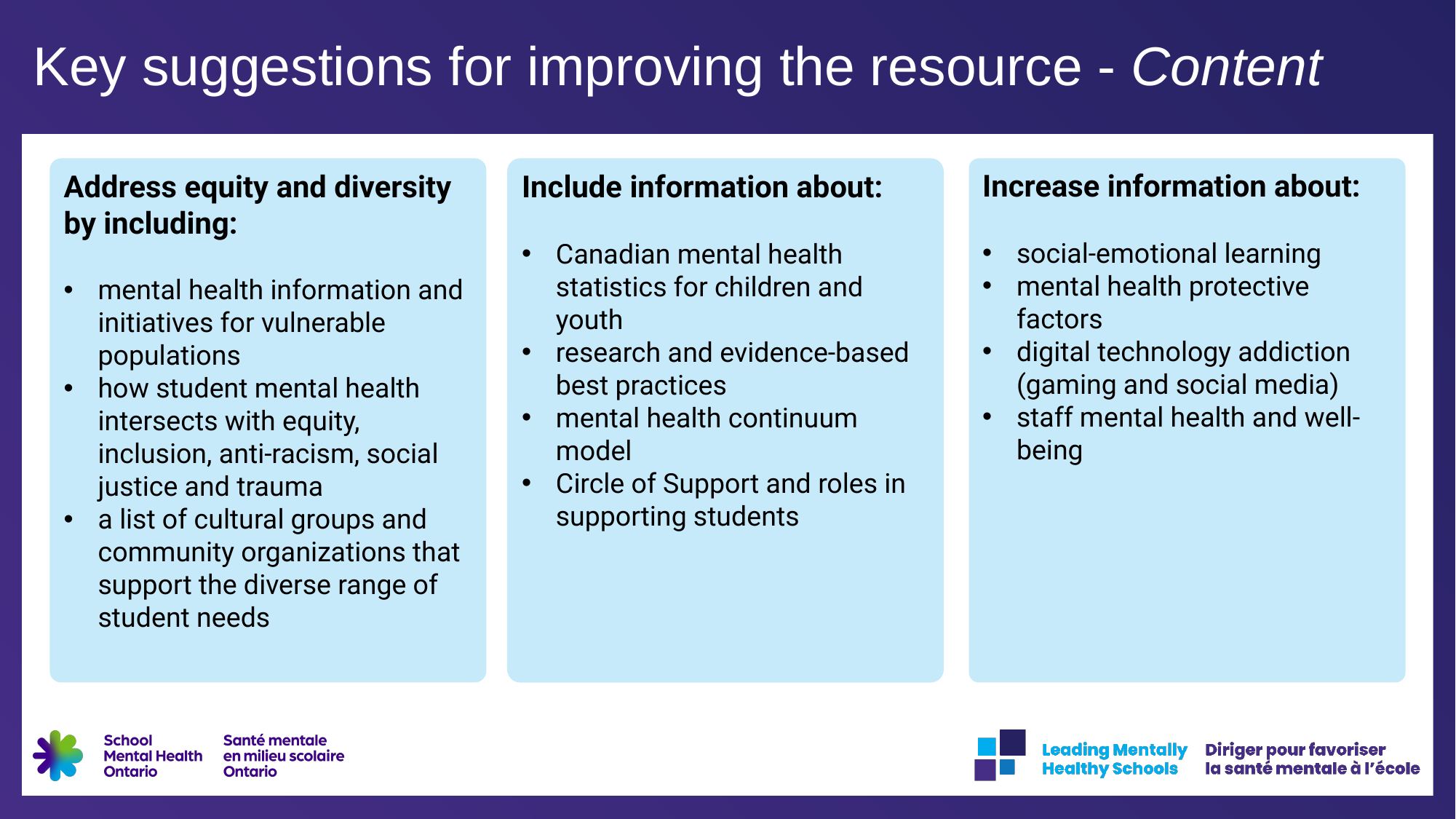

# Key suggestions for improving the resource - Content
Address equity and diversity by including:

mental health information and initiatives for vulnerable populations
how student mental health intersects with equity, inclusion, anti-racism, social justice and trauma
a list of cultural groups and community organizations that support the diverse range of student needs
Include information about:

Canadian mental health statistics for children and youth
research and evidence-based best practices
mental health continuum model
Circle of Support and roles in supporting students
Increase information about:

social-emotional learning
mental health protective factors
digital technology addiction (gaming and social media)
staff mental health and well-being